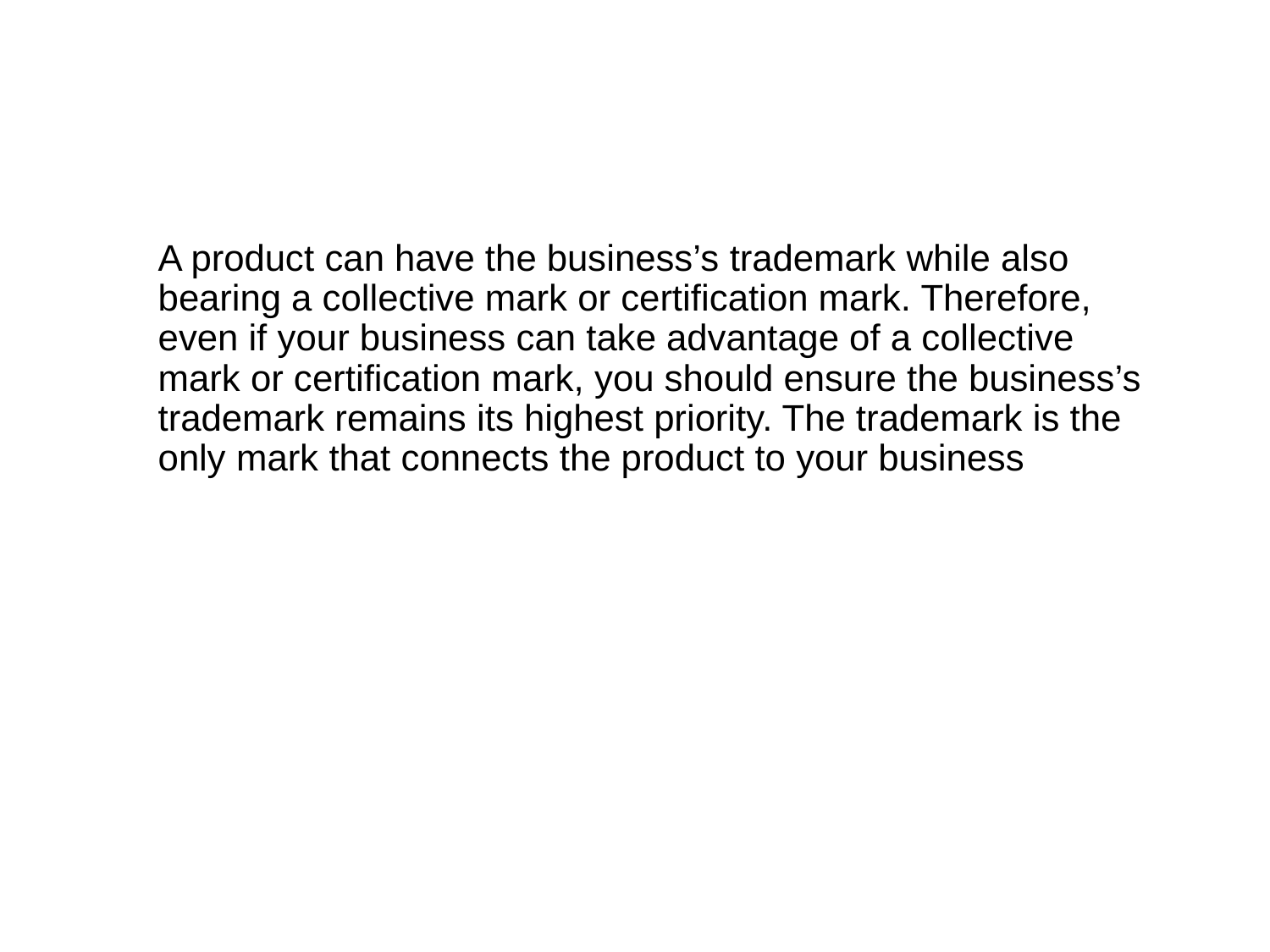

A product can have the business’s trademark while also bearing a collective mark or certification mark. Therefore, even if your business can take advantage of a collective mark or certification mark, you should ensure the business’s trademark remains its highest priority. The trademark is the only mark that connects the product to your business